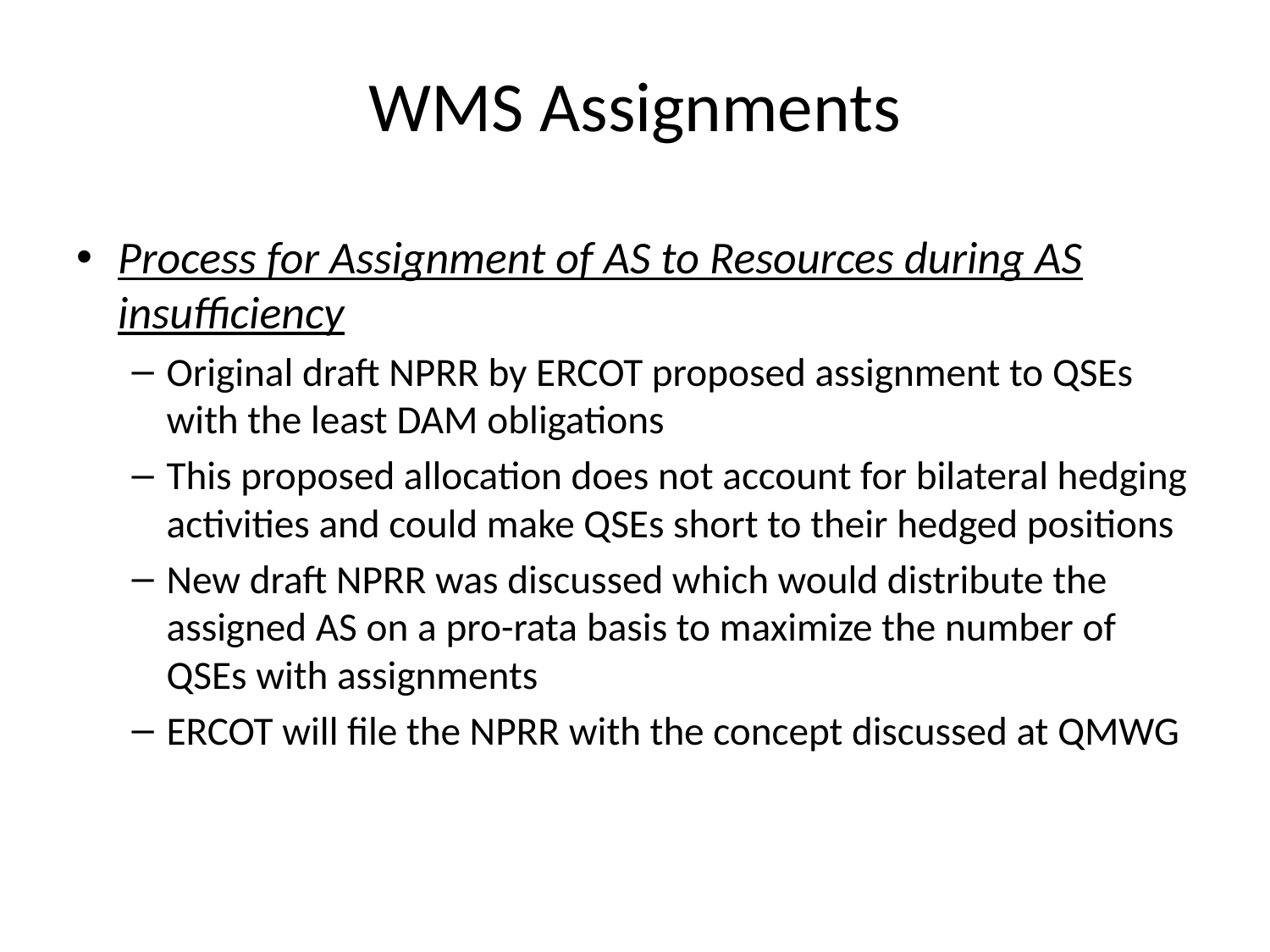

# WMS Assignments
Process for Assignment of AS to Resources during AS insufficiency
Original draft NPRR by ERCOT proposed assignment to QSEs with the least DAM obligations
This proposed allocation does not account for bilateral hedging activities and could make QSEs short to their hedged positions
New draft NPRR was discussed which would distribute the assigned AS on a pro-rata basis to maximize the number of QSEs with assignments
ERCOT will file the NPRR with the concept discussed at QMWG